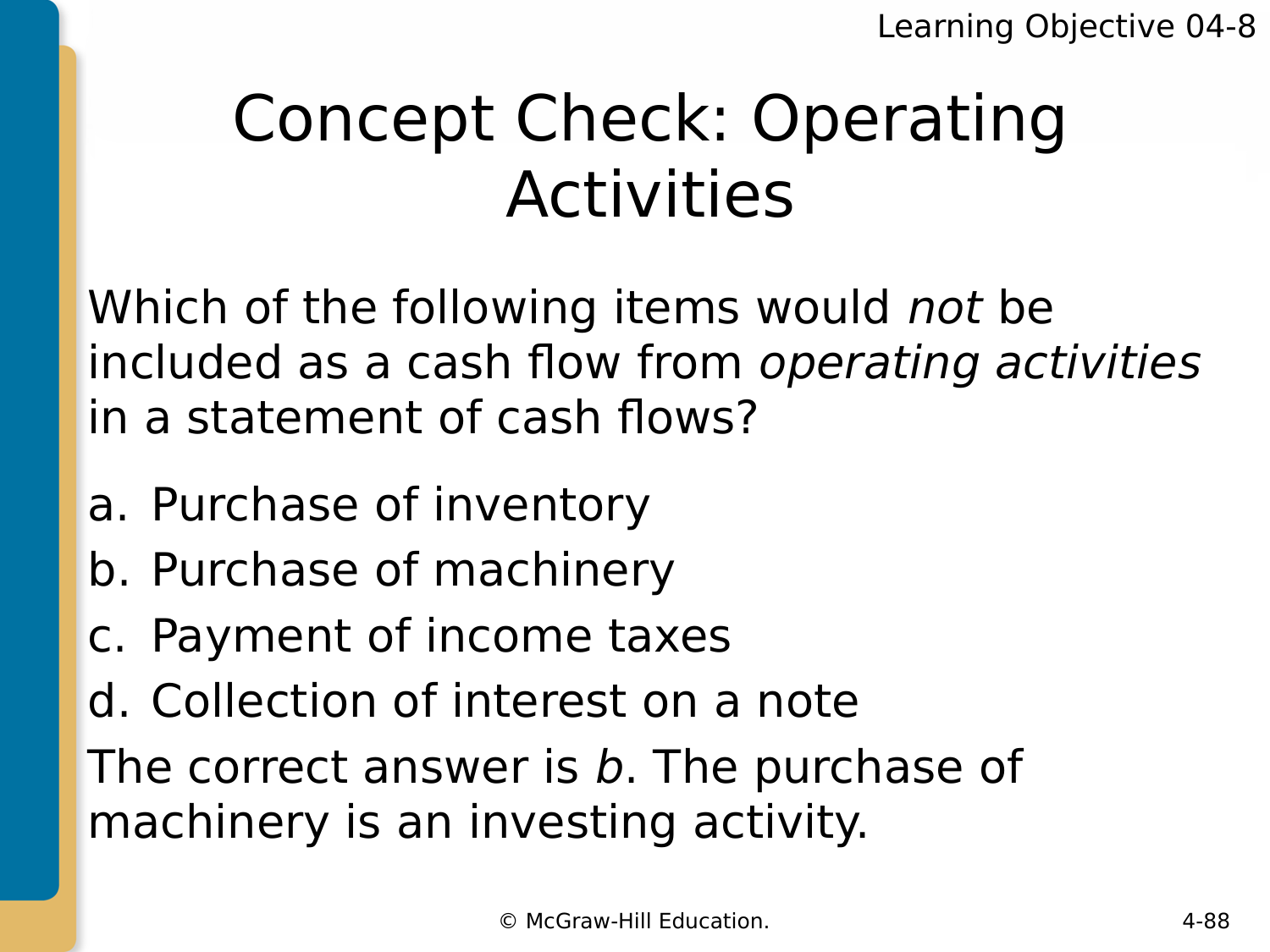

Learning Objective 04-8
# Concept Check: Operating Activities
Which of the following items would not be included as a cash flow from operating activities in a statement of cash flows?
Purchase of inventory
Purchase of machinery
Payment of income taxes
Collection of interest on a note
The correct answer is b. The purchase of machinery is an investing activity.